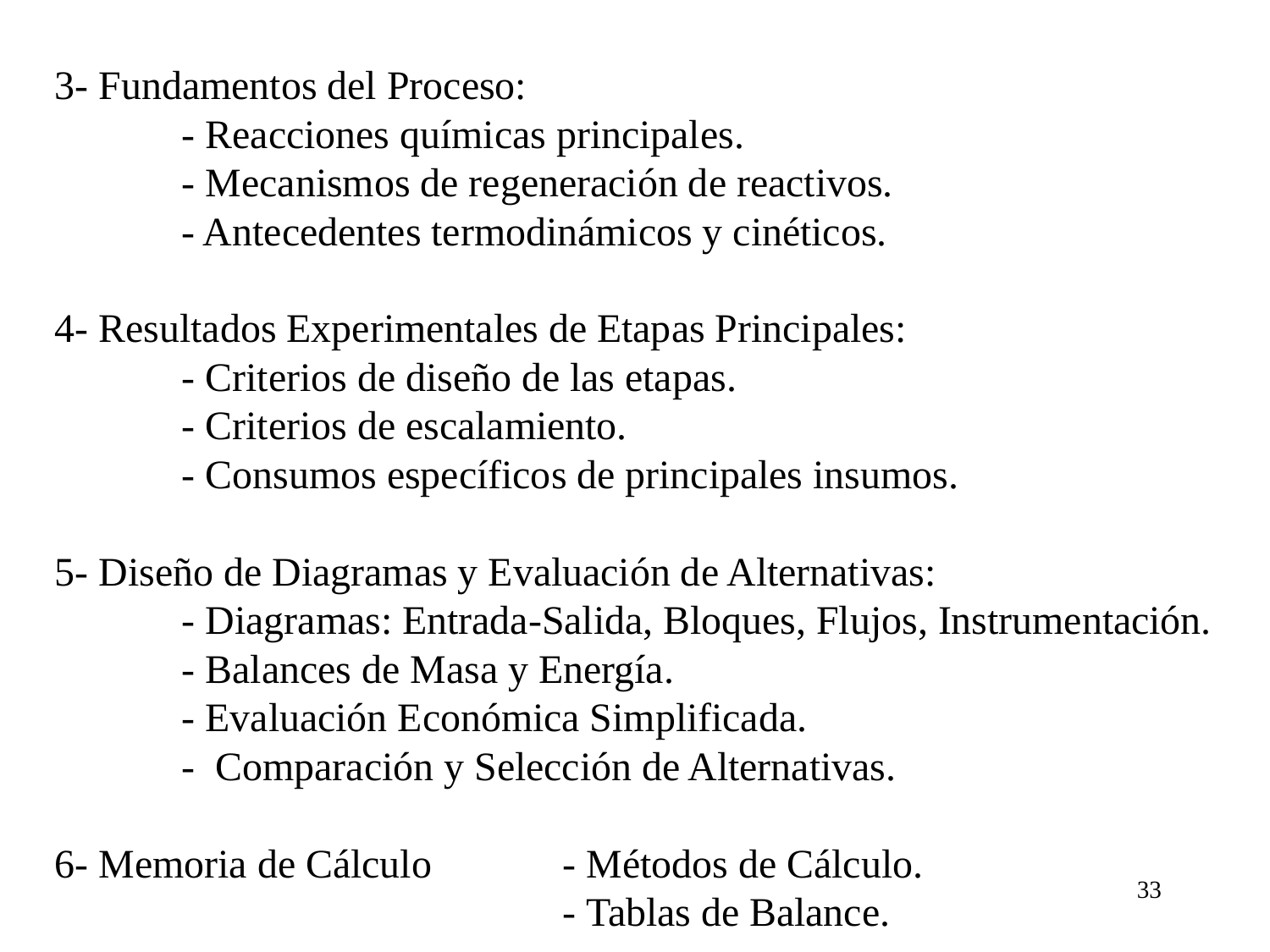

3- Fundamentos del Proceso:
	- Reacciones químicas principales.
	- Mecanismos de regeneración de reactivos.
	- Antecedentes termodinámicos y cinéticos.

4- Resultados Experimentales de Etapas Principales:
	- Criterios de diseño de las etapas.
	- Criterios de escalamiento.
	- Consumos específicos de principales insumos.

5- Diseño de Diagramas y Evaluación de Alternativas:
	- Diagramas: Entrada-Salida, Bloques, Flujos, Instrumentación.
	- Balances de Masa y Energía.
	- Evaluación Económica Simplificada.
	-  Comparación y Selección de Alternativas.

6- Memoria de Cálculo		- Métodos de Cálculo.
				- Tablas de Balance.
33